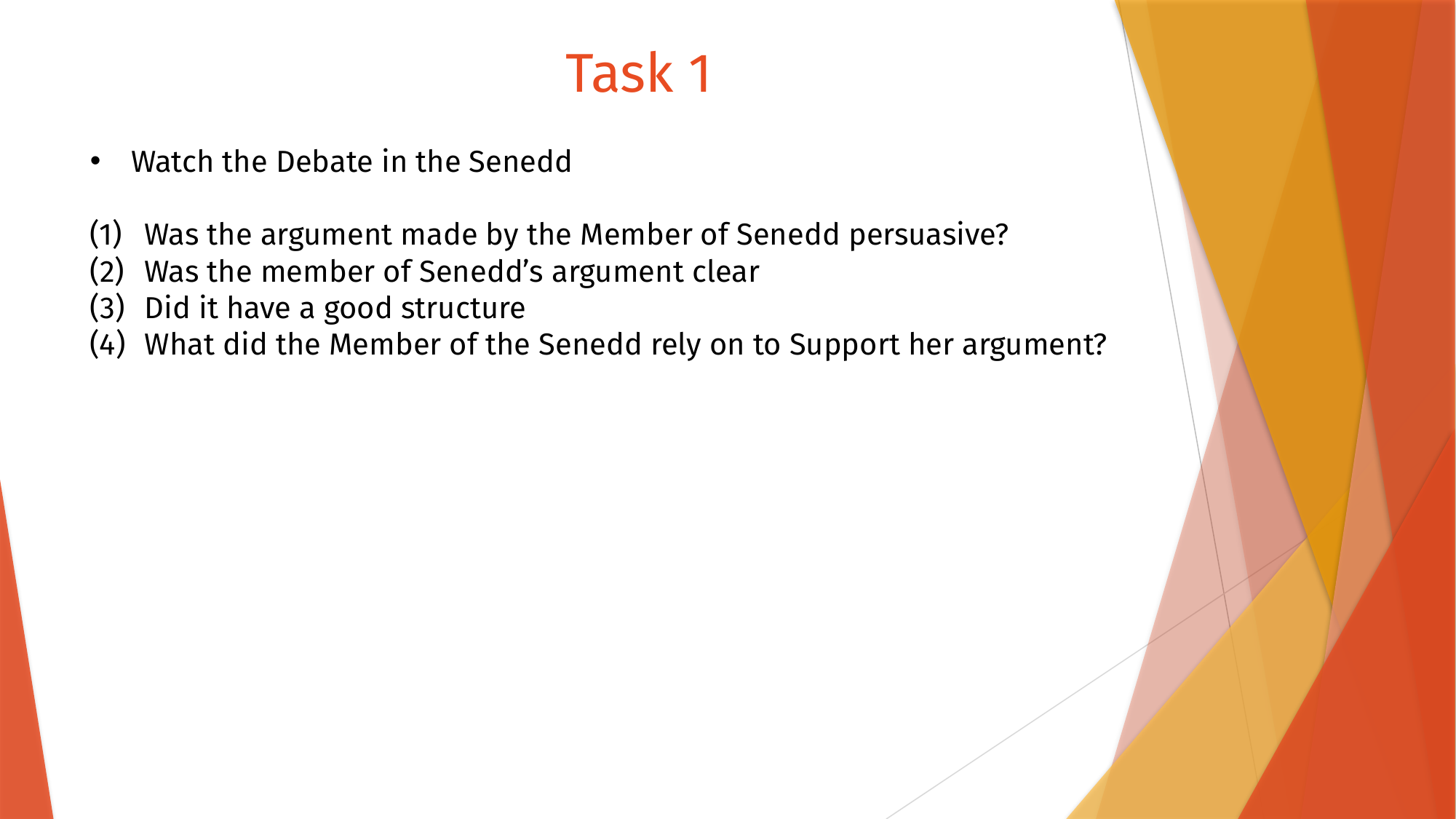

Task 1
Watch the Debate in the Senedd

Was the argument made by the Member of Senedd persuasive?
Was the member of Senedd’s argument clear
Did it have a good structure
What did the Member of the Senedd rely on to Support her argument?